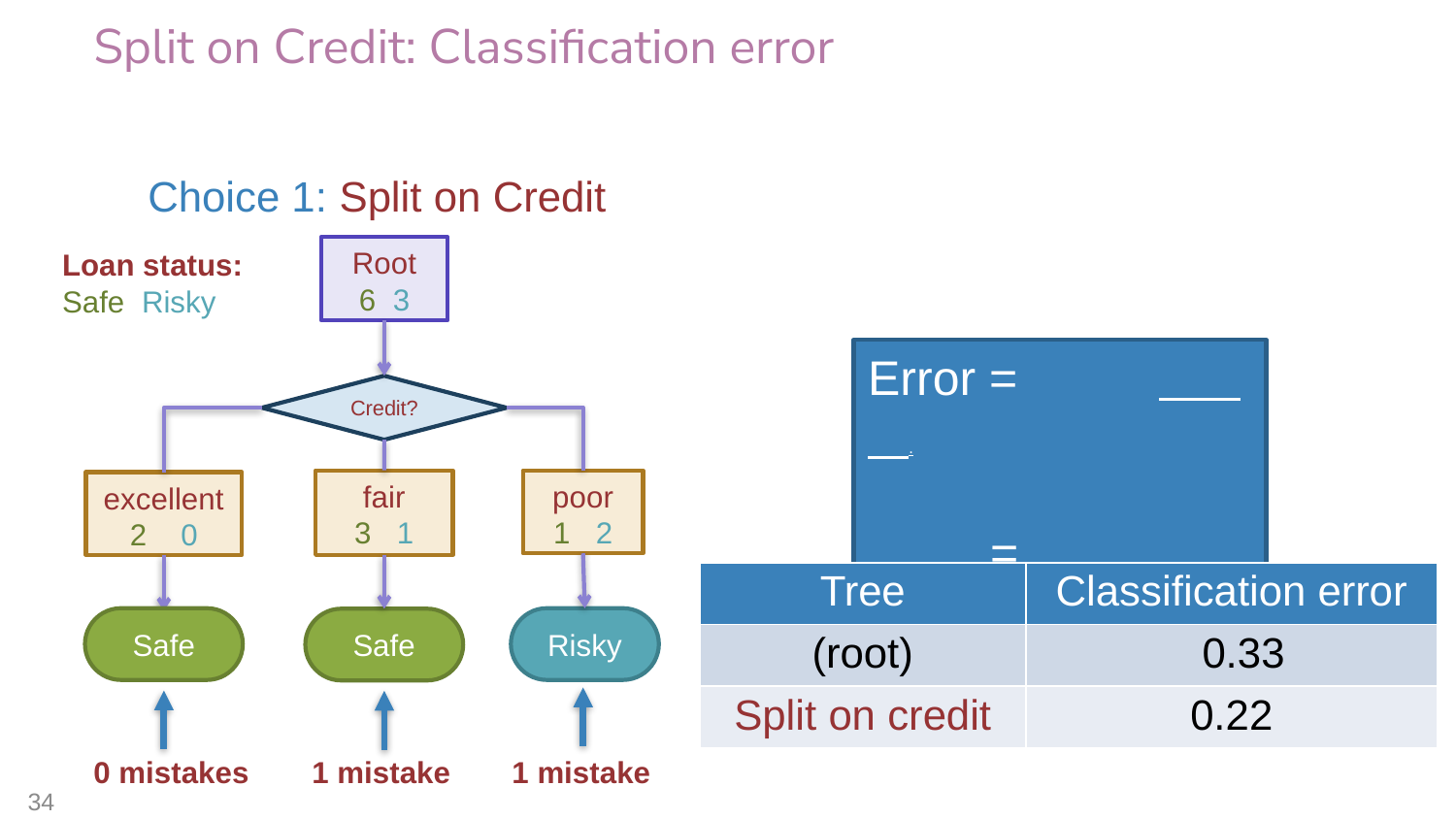

# Split on Credit: Classification error
Choice 1: Split on Credit
Root
6  3
Loan status:
Safe  Risky
Error = 	          .

         =
Credit?
poor
1   2
fair
3   1

excellent
2    0
| Tree | Classification error |
| --- | --- |
| (root) | 0.33 |
| Split on credit | 0.22 |
Safe
Risky
Safe
1 mistake
1 mistake
0 mistakes